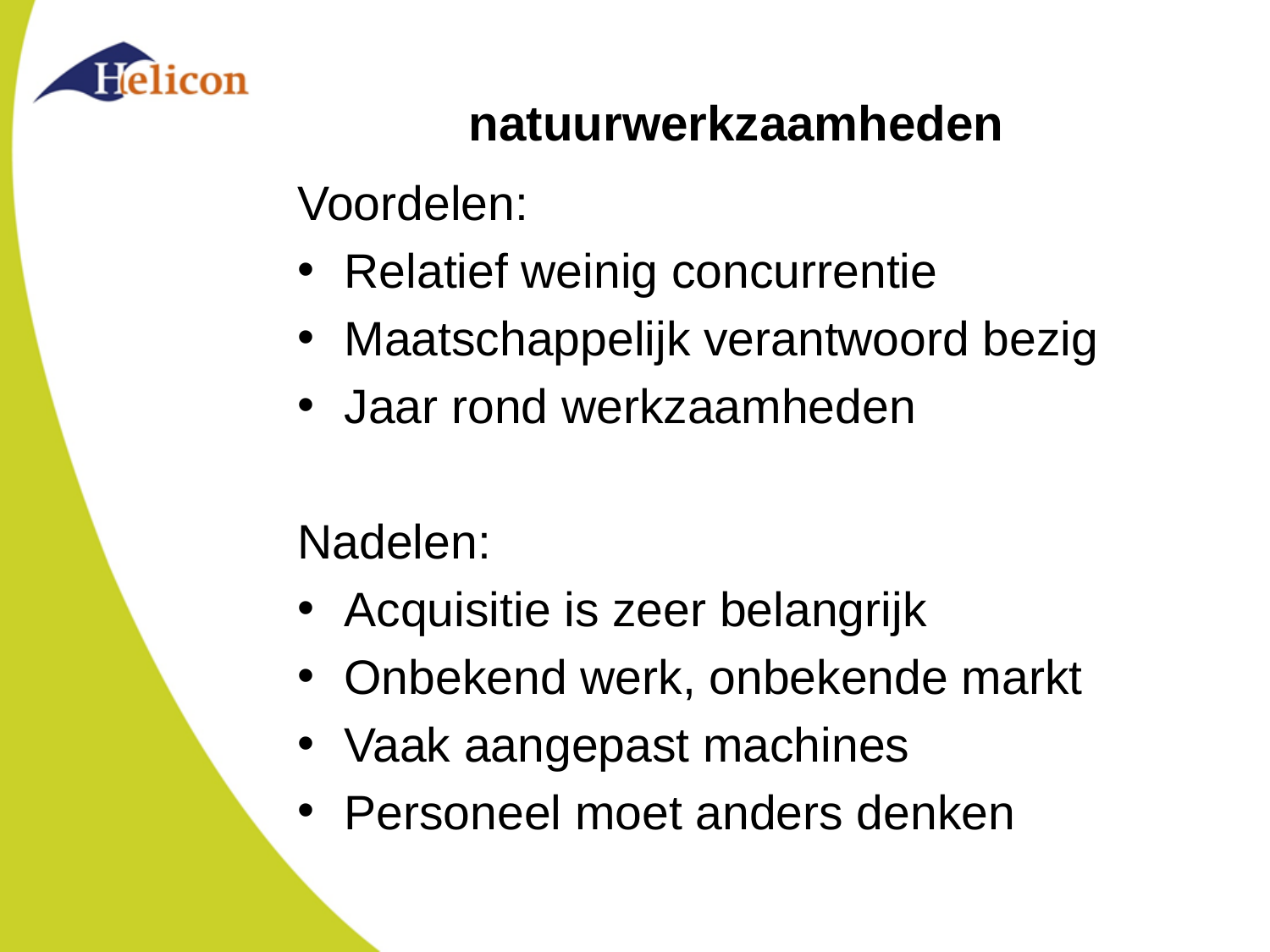

# natuurwerkzaamheden
Voordelen:
Relatief weinig concurrentie
Maatschappelijk verantwoord bezig
Jaar rond werkzaamheden

Nadelen:
Acquisitie is zeer belangrijk
Onbekend werk, onbekende markt
Vaak aangepast machines
Personeel moet anders denken